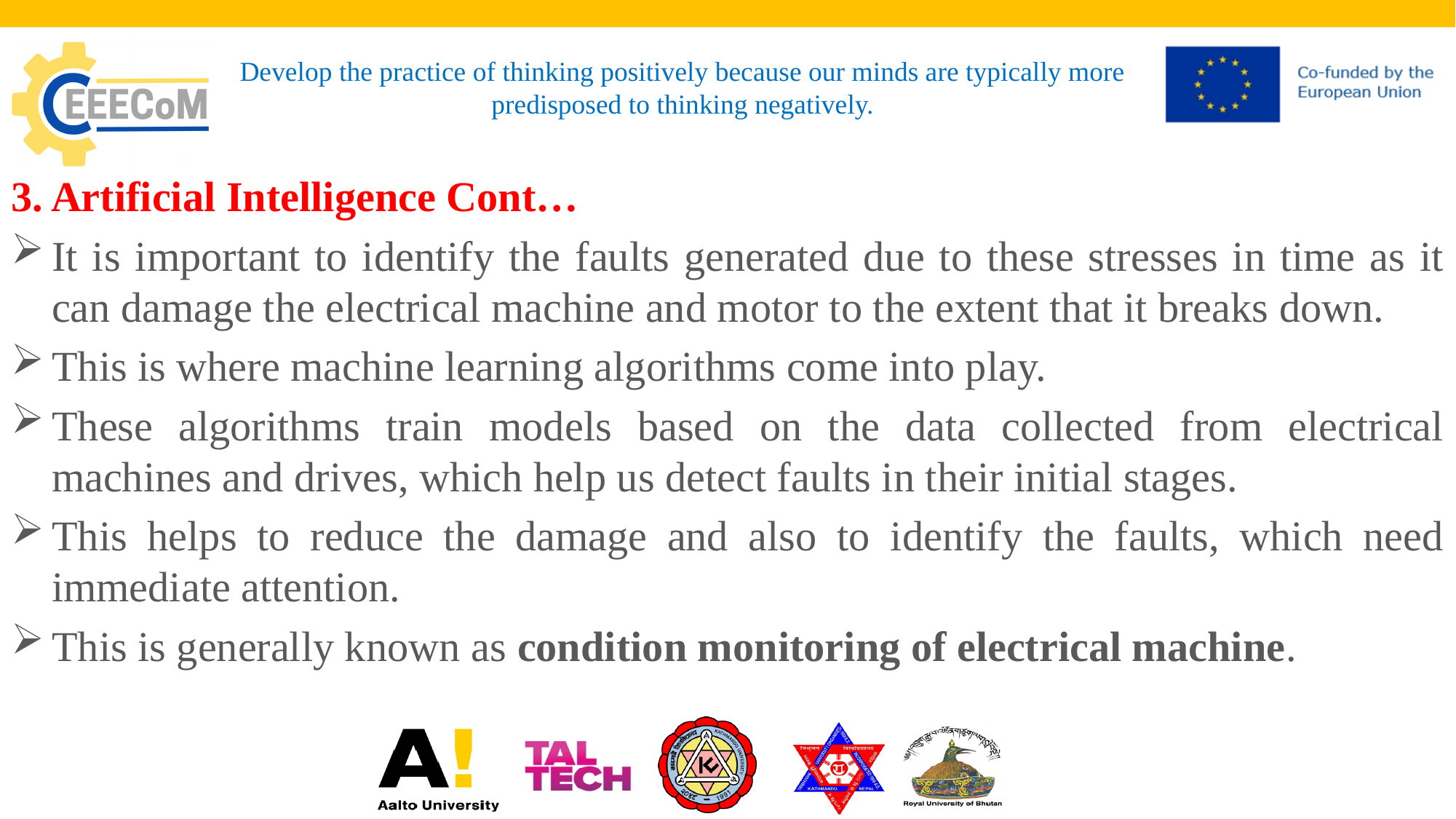

# Develop the practice of thinking positively because our minds are typically more predisposed to thinking negatively.
3. Artificial Intelligence Cont…
It is important to identify the faults generated due to these stresses in time as it can damage the electrical machine and motor to the extent that it breaks down.
This is where machine learning algorithms come into play.
These algorithms train models based on the data collected from electrical machines and drives, which help us detect faults in their initial stages.
This helps to reduce the damage and also to identify the faults, which need immediate attention.
This is generally known as condition monitoring of electrical machine.